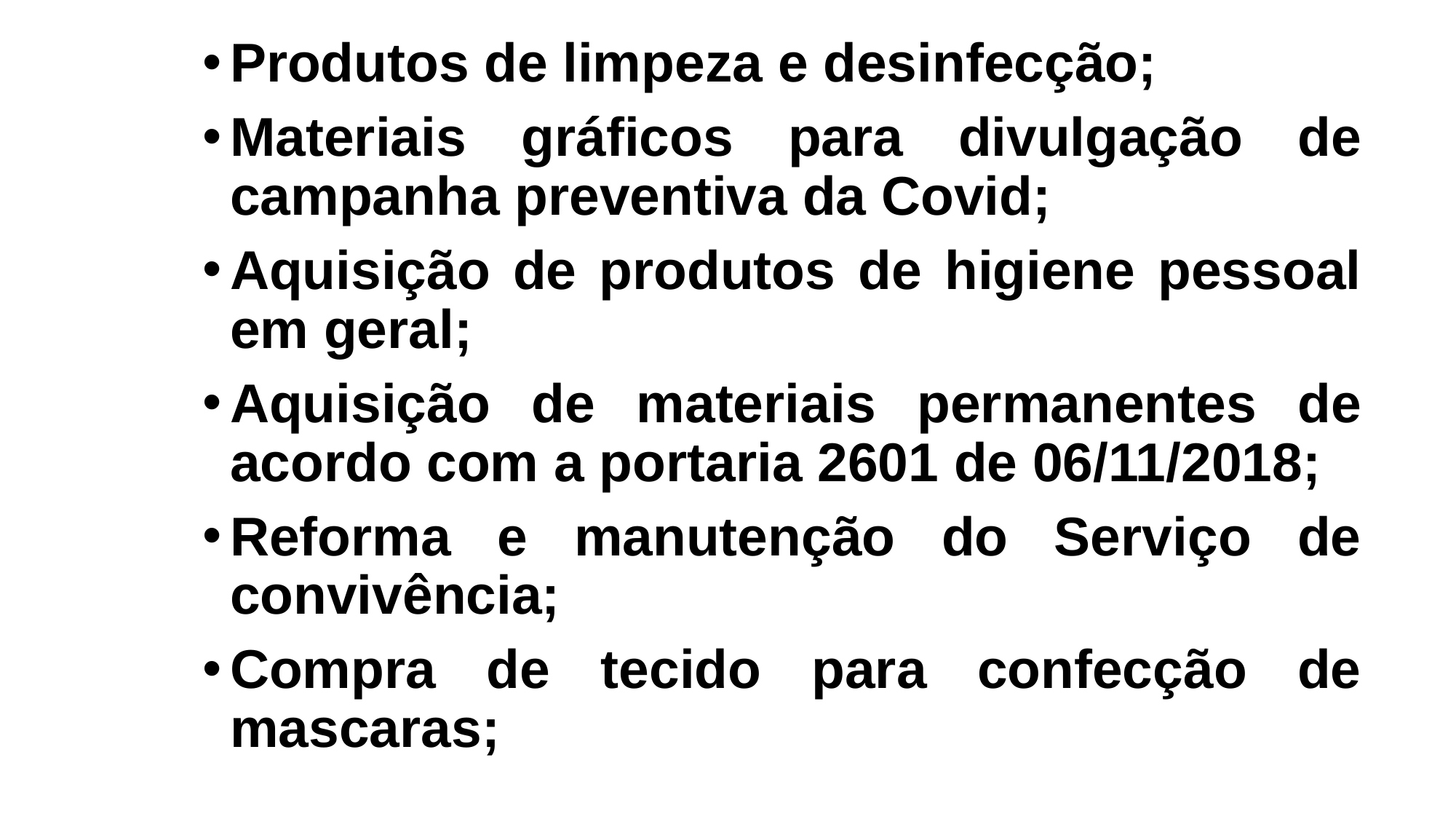

Produtos de limpeza e desinfecção;
Materiais gráficos para divulgação de campanha preventiva da Covid;
Aquisição de produtos de higiene pessoal em geral;
Aquisição de materiais permanentes de acordo com a portaria 2601 de 06/11/2018;
Reforma e manutenção do Serviço de convivência;
Compra de tecido para confecção de mascaras;